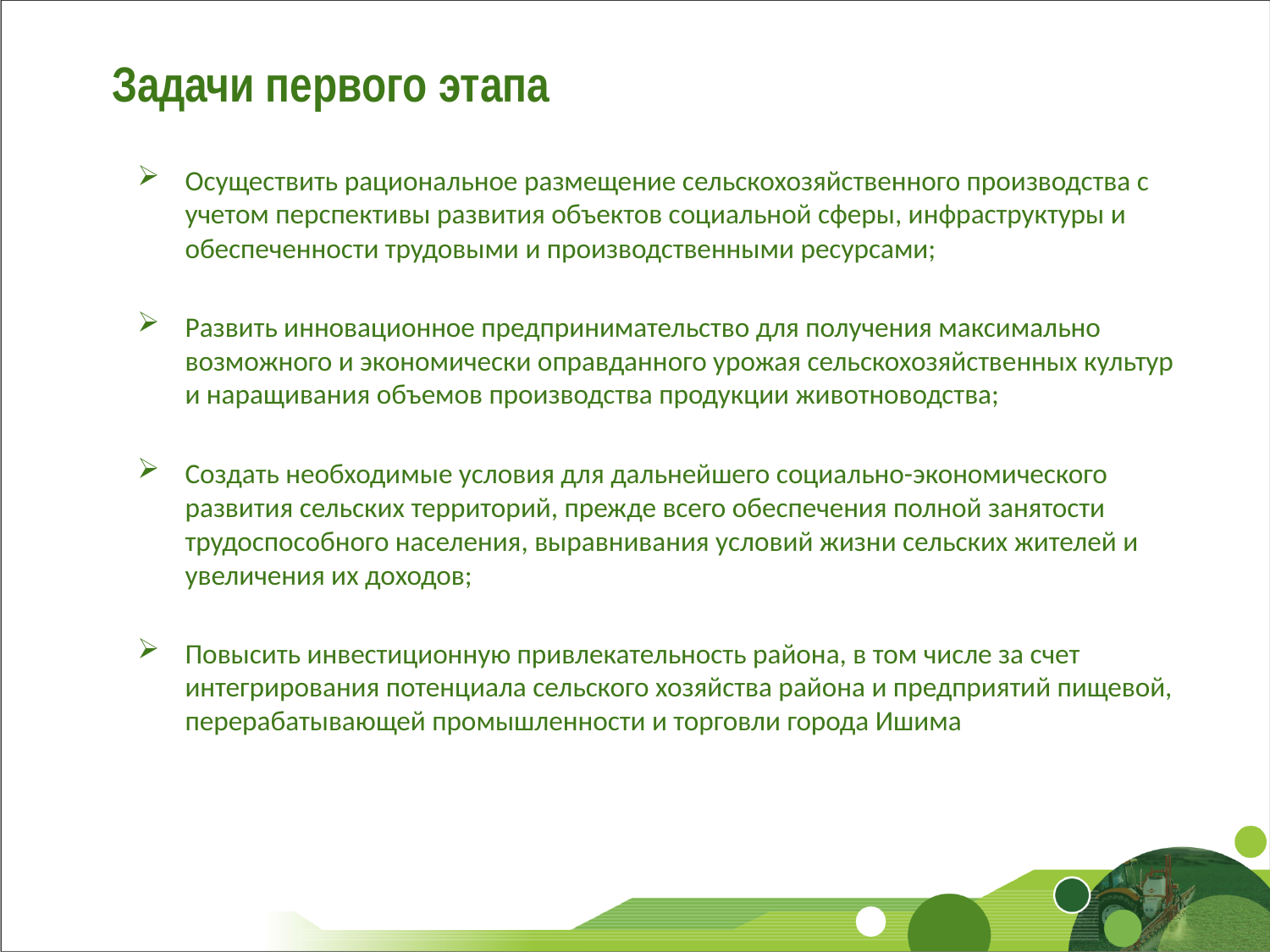

Задачи первого этапа
Осуществить рациональное размещение сельскохозяйственного производства с учетом перспективы развития объектов социальной сферы, инфраструктуры и обеспеченности трудовыми и производственными ресурсами;

Развить инновационное предпринимательство для получения максимально возможного и экономически оправданного урожая сельскохозяйственных культур и наращивания объемов производства продукции животноводства;

Создать необходимые условия для дальнейшего социально-экономического развития сельских территорий, прежде всего обеспечения полной занятости трудоспособного населения, выравнивания условий жизни сельских жителей и увеличения их доходов;

Повысить инвестиционную привлекательность района, в том числе за счет интегрирования потенциала сельского хозяйства района и предприятий пищевой, перерабатывающей промышленности и торговли города Ишима